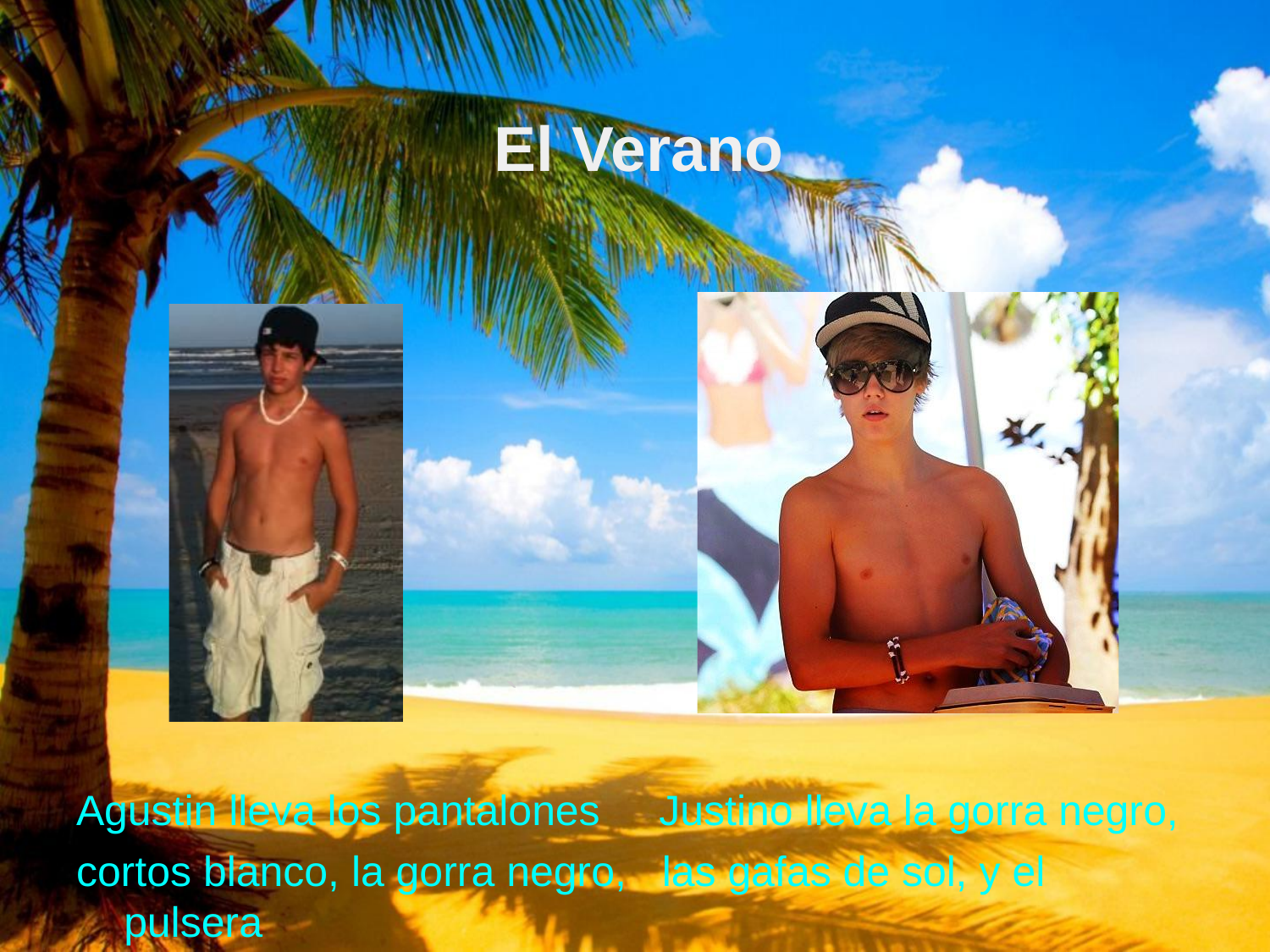

# El Verano

				`
Agustin lleva los pantalones     Justino lleva la gorra negro,
cortos blanco, la gorra negro,   las gafas de sol, y el pulsera
el collar, y el pulsera blanco.     negro y blanco.